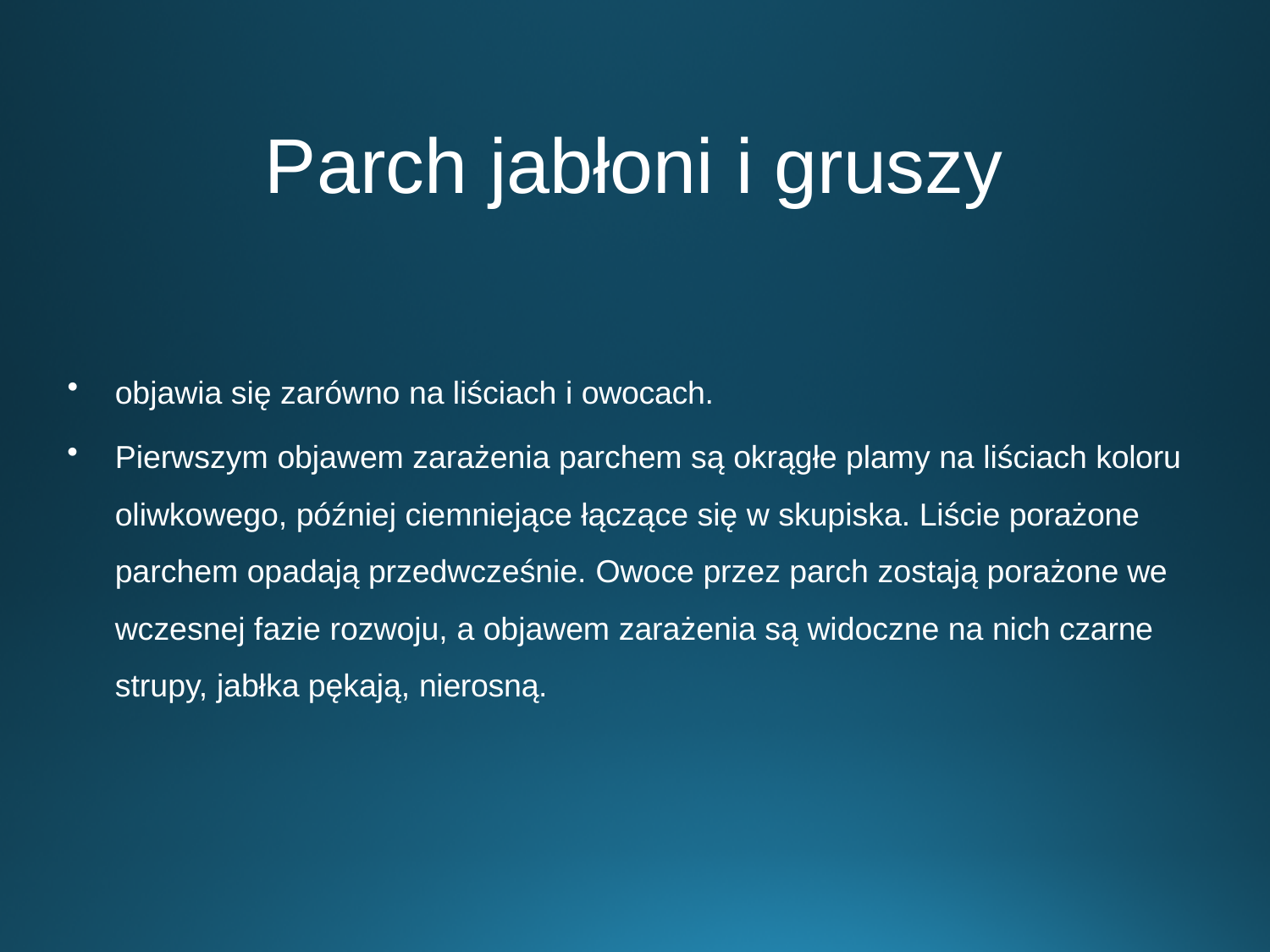

# Parch jabłoni i gruszy
objawia się zarówno na liściach i owocach.
Pierwszym objawem zarażenia parchem są okrągłe plamy na liściach koloru oliwkowego, później ciemniejące łączące się w skupiska. Liście porażone parchem opadają przedwcześnie. Owoce przez parch zostają porażone we wczesnej fazie rozwoju, a objawem zarażenia są widoczne na nich czarne strupy, jabłka pękają, nierosną.